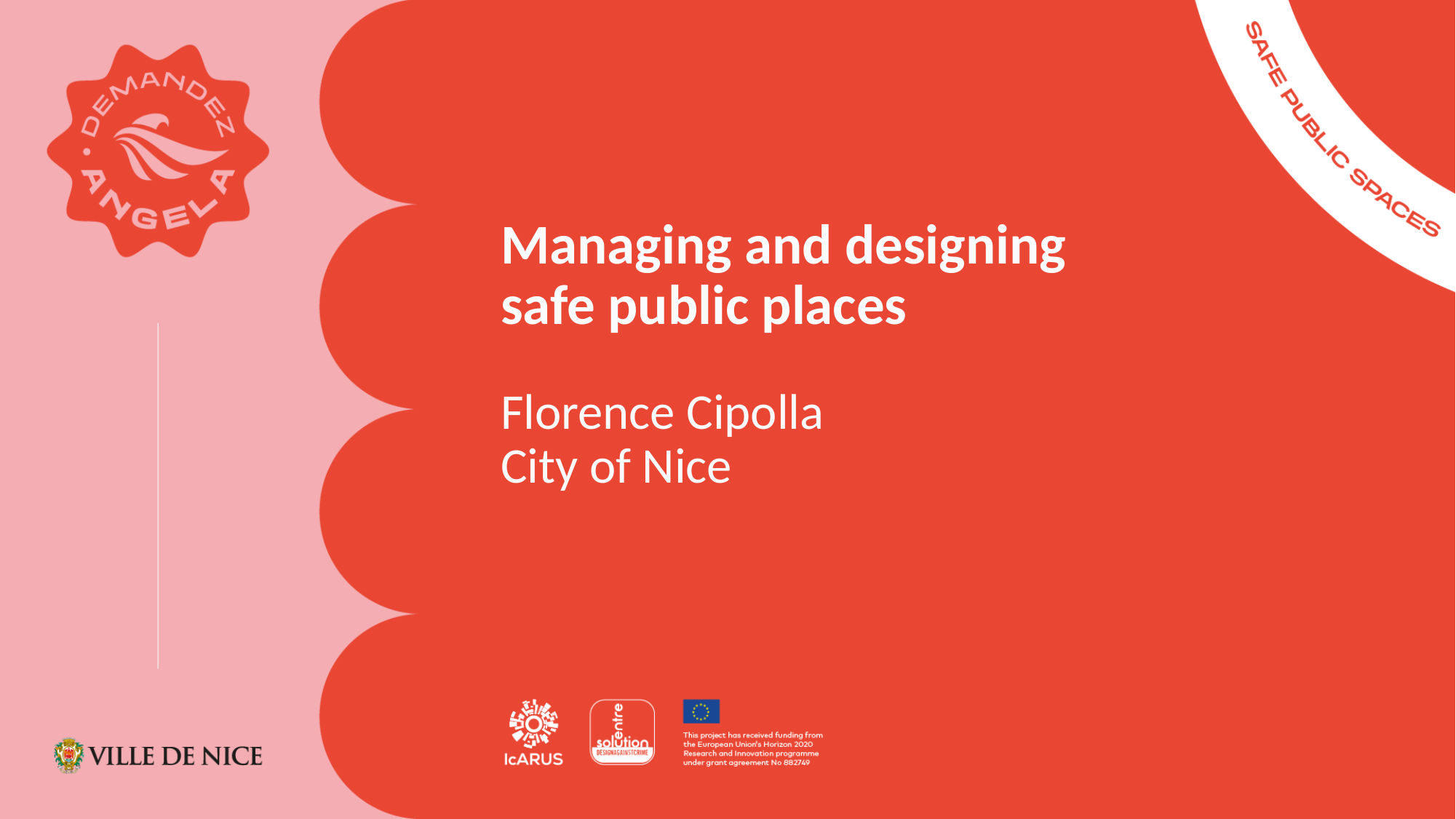

Managing and designing
safe public places

Florence Cipolla
City of Nice